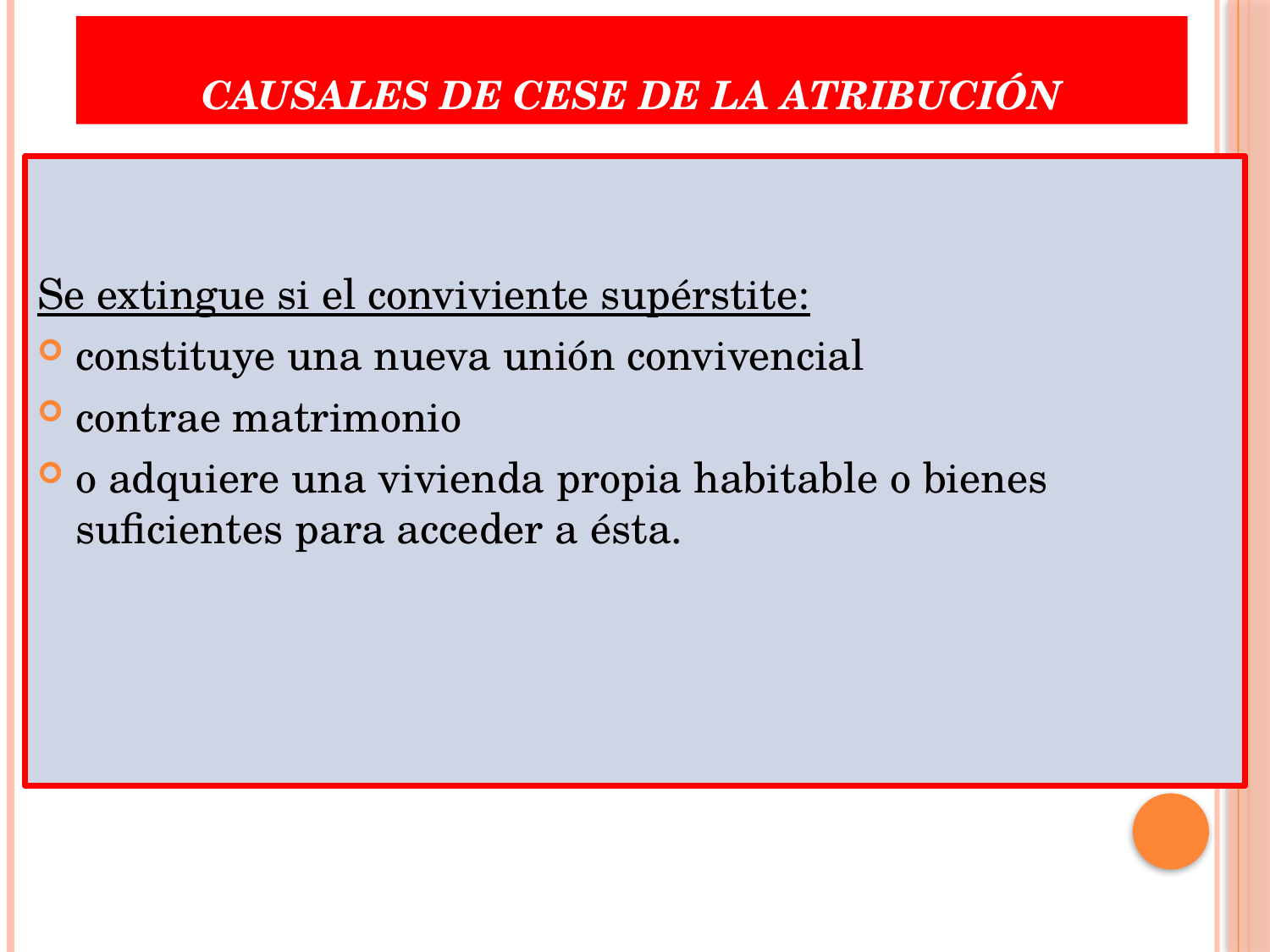

# Causales de cese de la atribución
Se extingue si el conviviente supérstite:
constituye una nueva unión convivencial
contrae matrimonio
o adquiere una vivienda propia habitable o bienes suficientes para acceder a ésta.